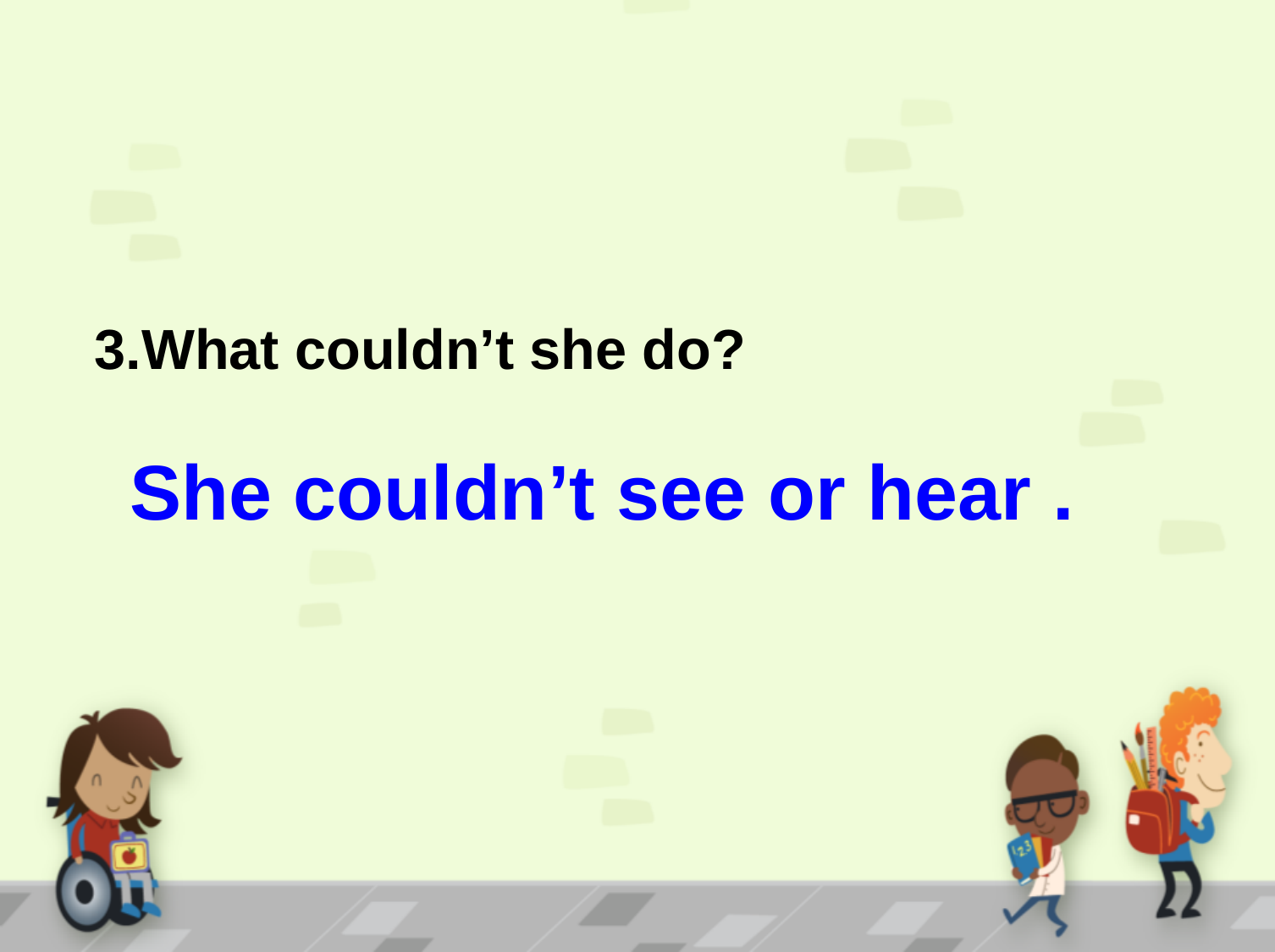

3.What couldn’t she do?
 She couldn’t see or hear .